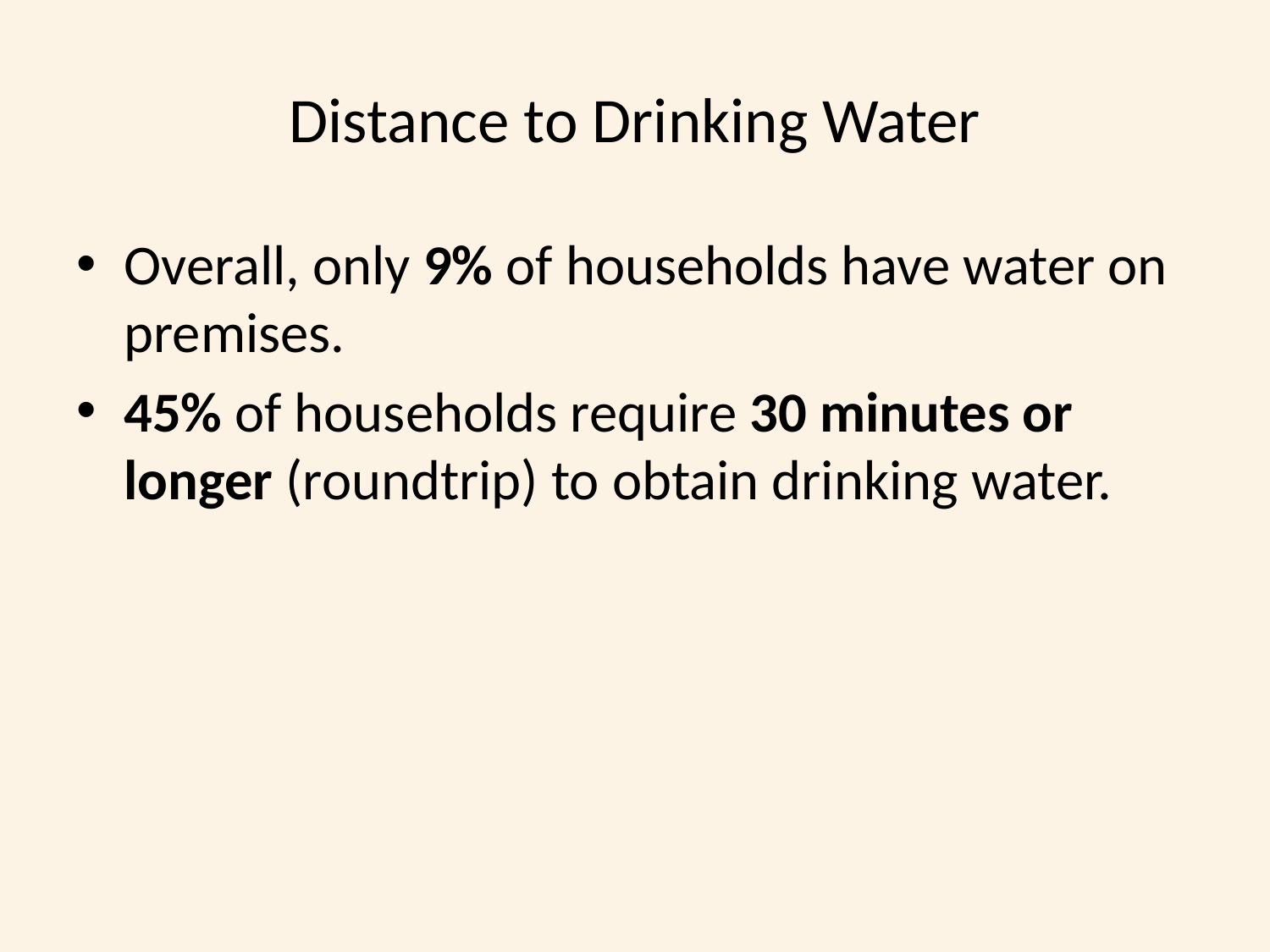

# Distance to Drinking Water
Overall, only 9% of households have water on premises.
45% of households require 30 minutes or longer (roundtrip) to obtain drinking water.